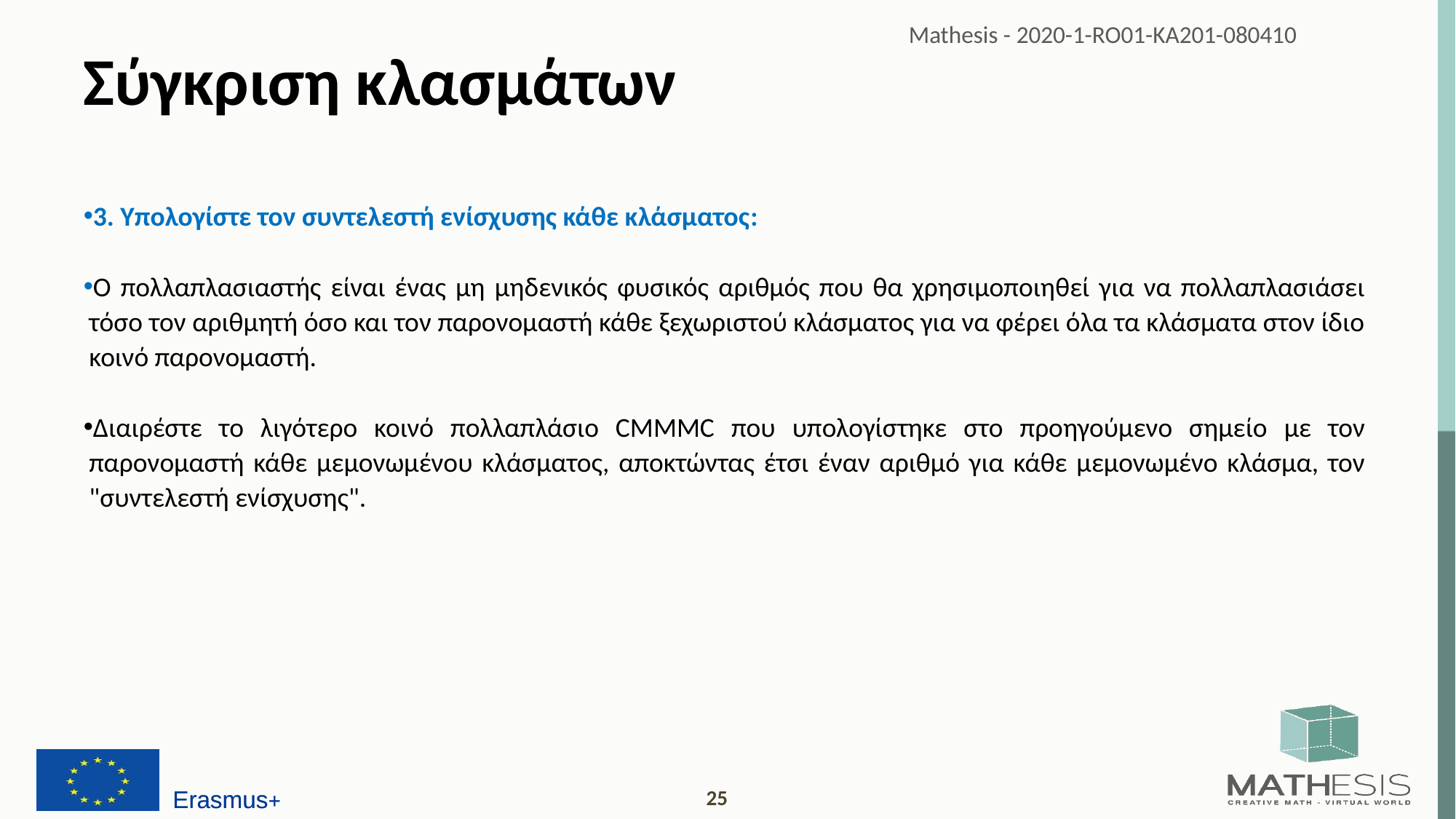

# Σύγκριση κλασμάτων

3. Υπολογίστε τον συντελεστή ενίσχυσης κάθε κλάσματος:
Ο πολλαπλασιαστής είναι ένας μη μηδενικός φυσικός αριθμός που θα χρησιμοποιηθεί για να πολλαπλασιάσει τόσο τον αριθμητή όσο και τον παρονομαστή κάθε ξεχωριστού κλάσματος για να φέρει όλα τα κλάσματα στον ίδιο κοινό παρονομαστή.
Διαιρέστε το λιγότερο κοινό πολλαπλάσιο CMMMC που υπολογίστηκε στο προηγούμενο σημείο με τον παρονομαστή κάθε μεμονωμένου κλάσματος, αποκτώντας έτσι έναν αριθμό για κάθε μεμονωμένο κλάσμα, τον "συντελεστή ενίσχυσης".